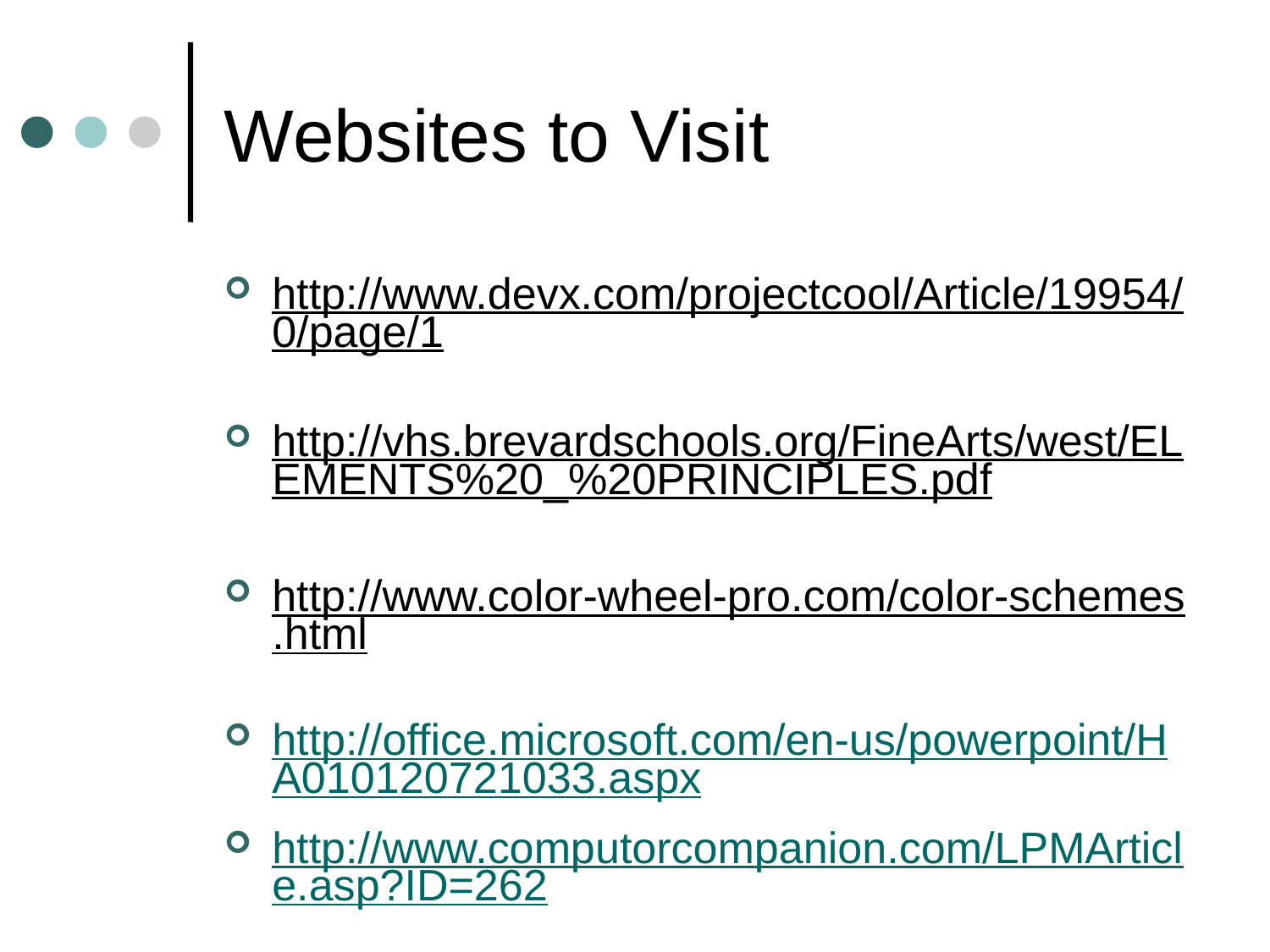

# Websites to Visit
http://www.devx.com/projectcool/Article/19954/0/page/1
http://vhs.brevardschools.org/FineArts/west/ELEMENTS%20_%20PRINCIPLES.pdf
http://www.color-wheel-pro.com/color-schemes.html
http://office.microsoft.com/en-us/powerpoint/HA010120721033.aspx
http://www.computorcompanion.com/LPMArticle.asp?ID=262